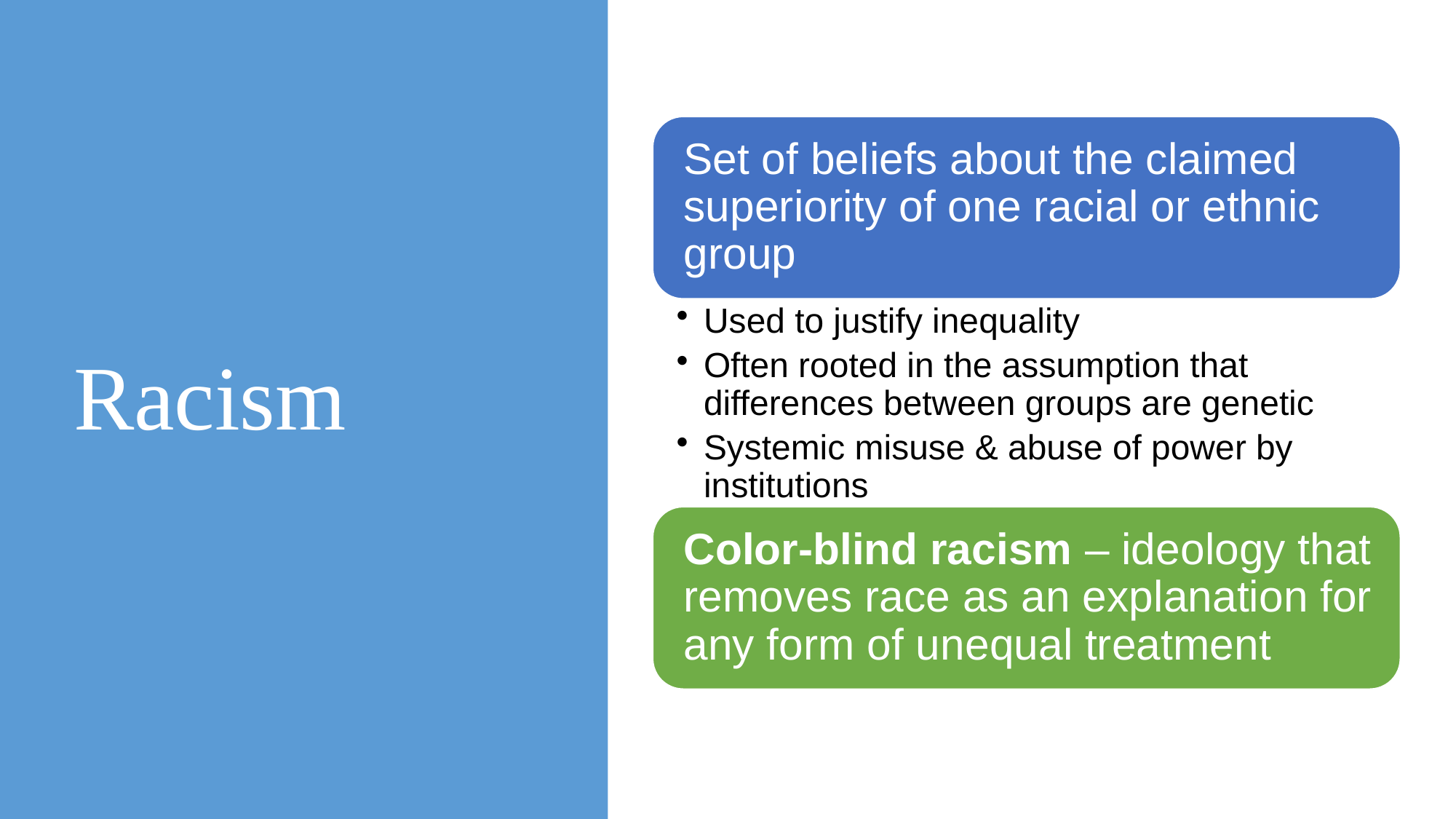

# Racism
Set of beliefs about the claimed superiority of one racial or ethnic group
Used to justify inequality
Often rooted in the assumption that differences between groups are genetic
Systemic misuse & abuse of power by institutions
Color-blind racism – ideology that removes race as an explanation for any form of unequal treatment